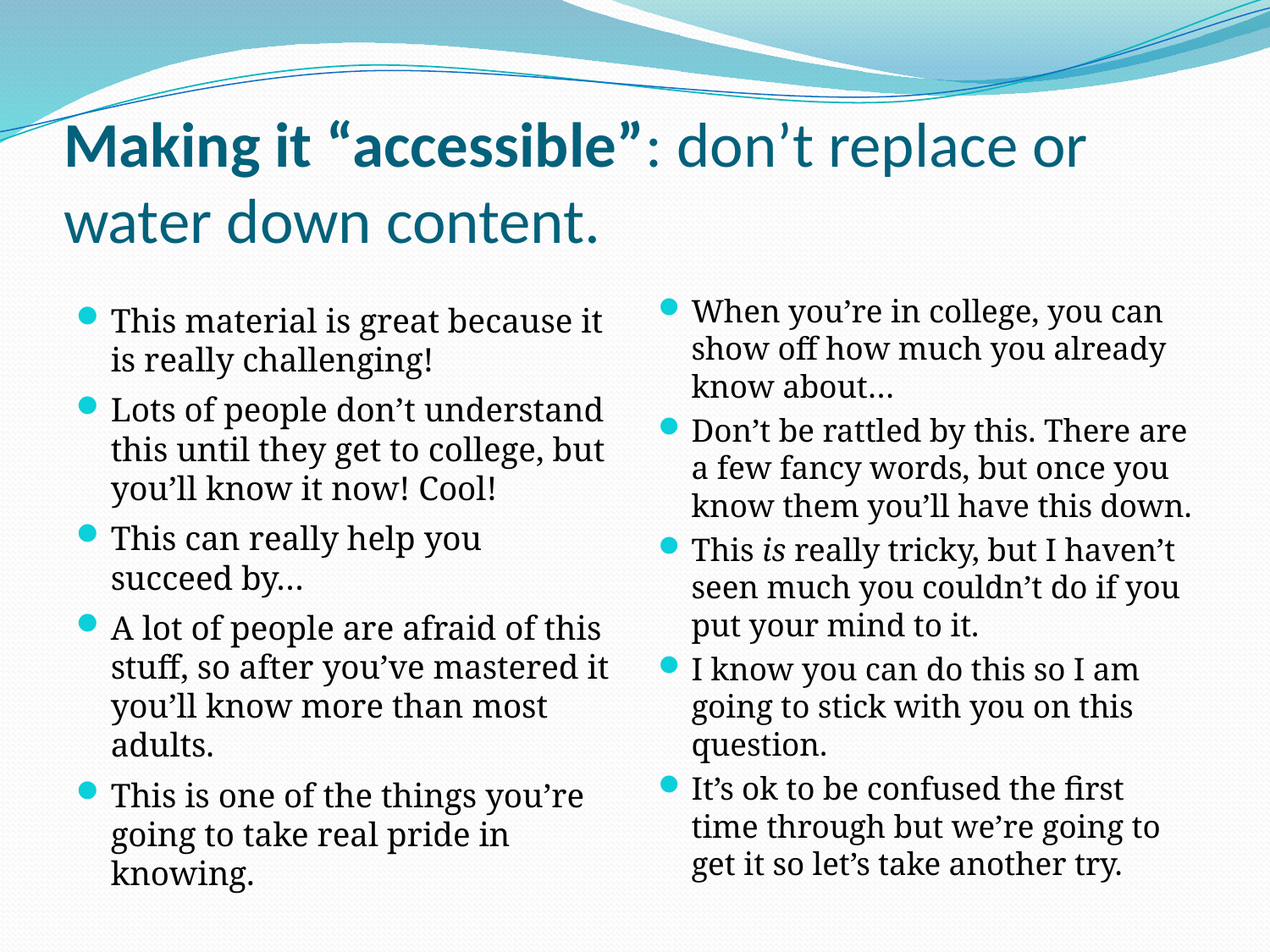

# Making it “accessible”: don’t replace or water down content.
When you’re in college, you can show off how much you already know about…
Don’t be rattled by this. There are a few fancy words, but once you know them you’ll have this down.
This is really tricky, but I haven’t seen much you couldn’t do if you put your mind to it.
I know you can do this so I am going to stick with you on this question.
It’s ok to be confused the first time through but we’re going to get it so let’s take another try.
This material is great because it is really challenging!
Lots of people don’t understand this until they get to college, but you’ll know it now! Cool!
This can really help you succeed by…
A lot of people are afraid of this stuff, so after you’ve mastered it you’ll know more than most adults.
This is one of the things you’re going to take real pride in knowing.